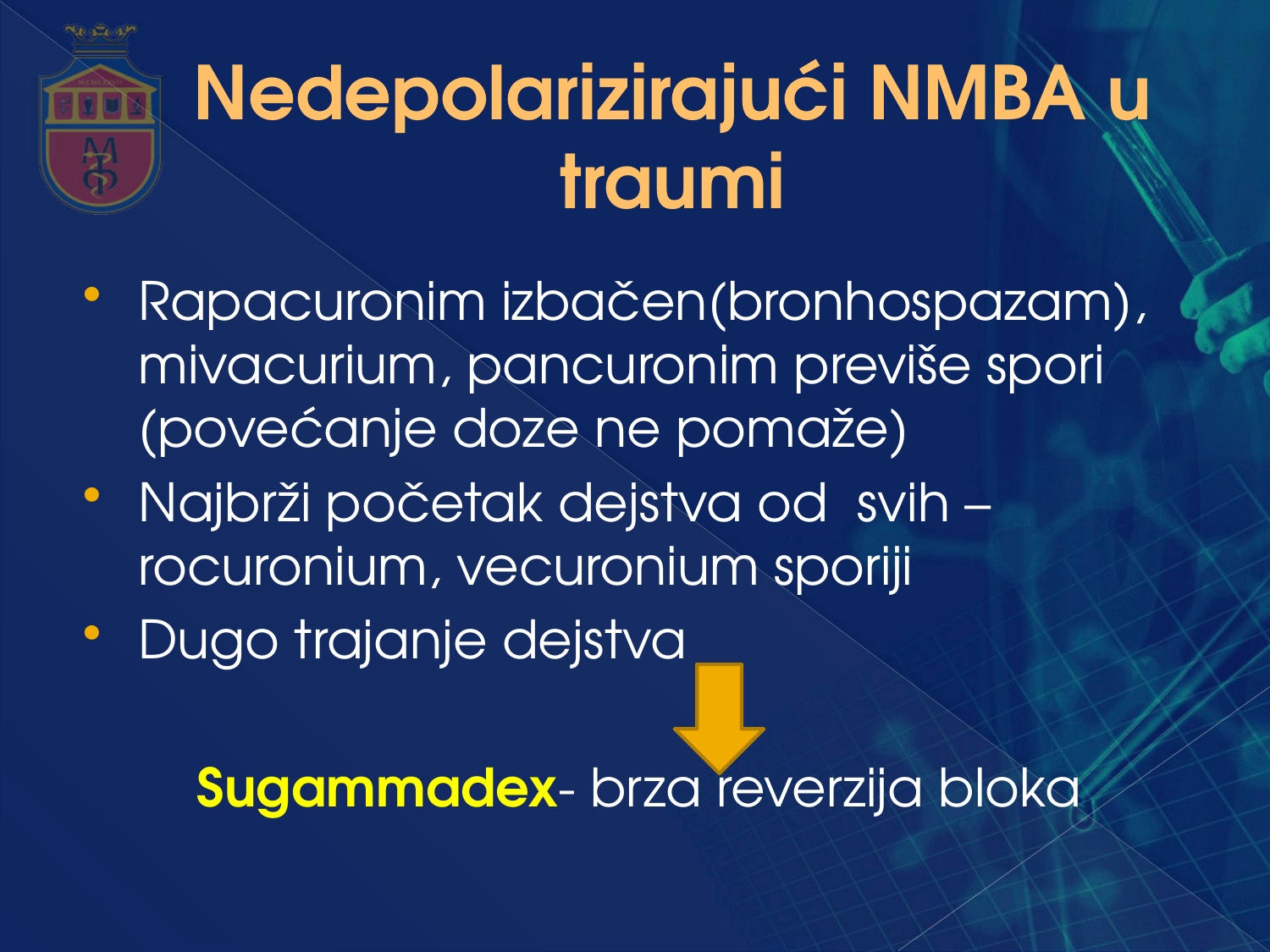

# Nedepolarizirajući NMBA u traumi
Rapacuronim izbačen(bronhospazam), mivacurium, pancuronim previše spori (povećanje doze ne pomaže)
Najbrži početak dejstva od  svih – rocuronium, vecuronium sporiji
Dugo trajanje dejstva

Sugammadex- brza reverzija bloka